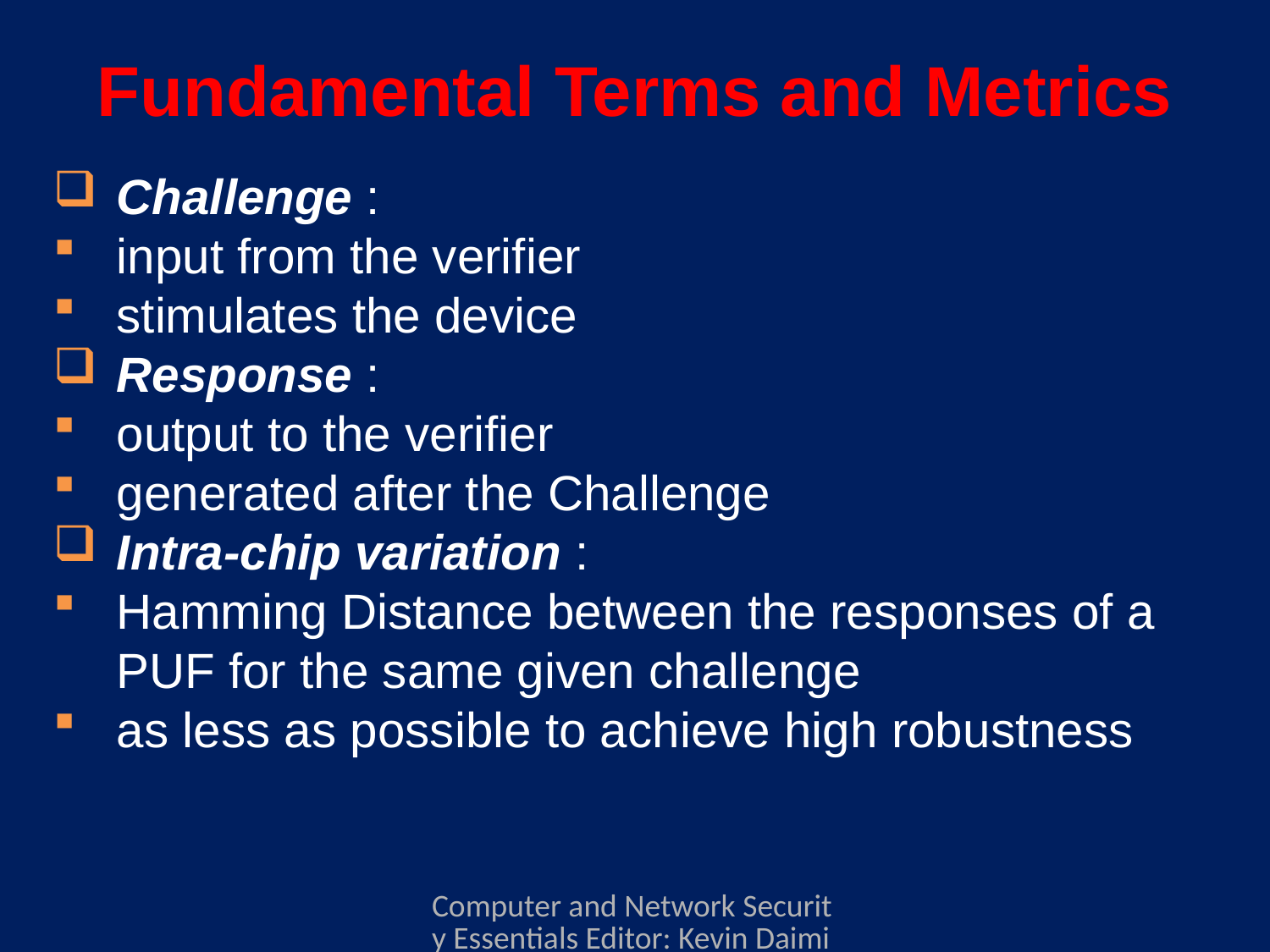

# Fundamental Terms and Metrics
Challenge :
input from the verifier
stimulates the device
Response :
output to the verifier
generated after the Challenge
Intra-chip variation :
Hamming Distance between the responses of a PUF for the same given challenge
as less as possible to achieve high robustness

Computer and Network Security Essentials Editor: Kevin Daimi Associate Editors: Guillermo Francia, Levent Ertaul, Luis H. Encinas, Eman El-Sheikh Published by Springer